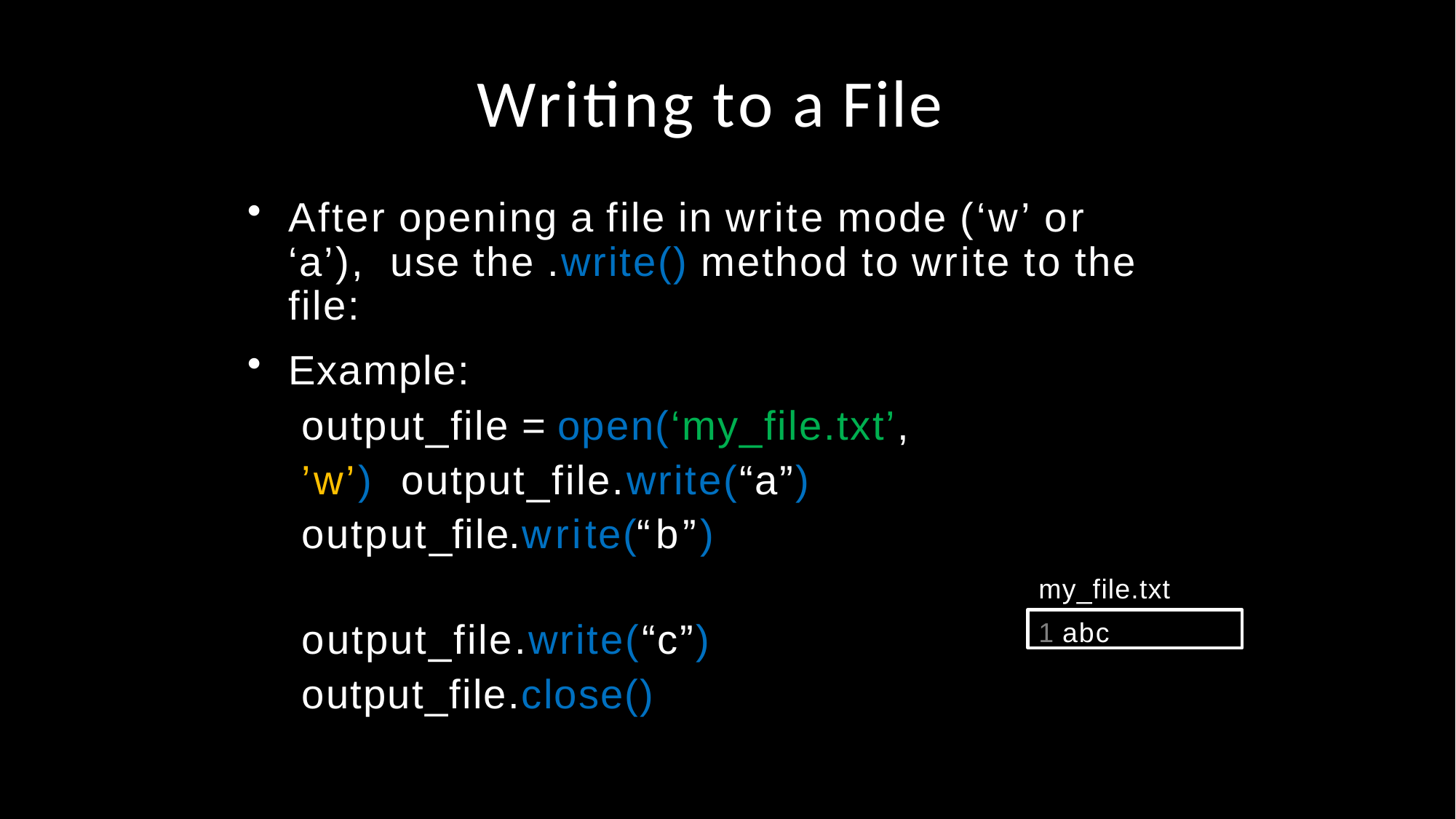

# Writing to a File
After opening a file in write mode (‘w’ or ‘a’),  use the .write() method to write to the file:
Example:
output_file = open(‘my_file.txt’, ’w’)  output_file.write(“a”)
output_file.write(“b”)  output_file.write(“c”)
my_file.txt
1 abc
output_file.close()